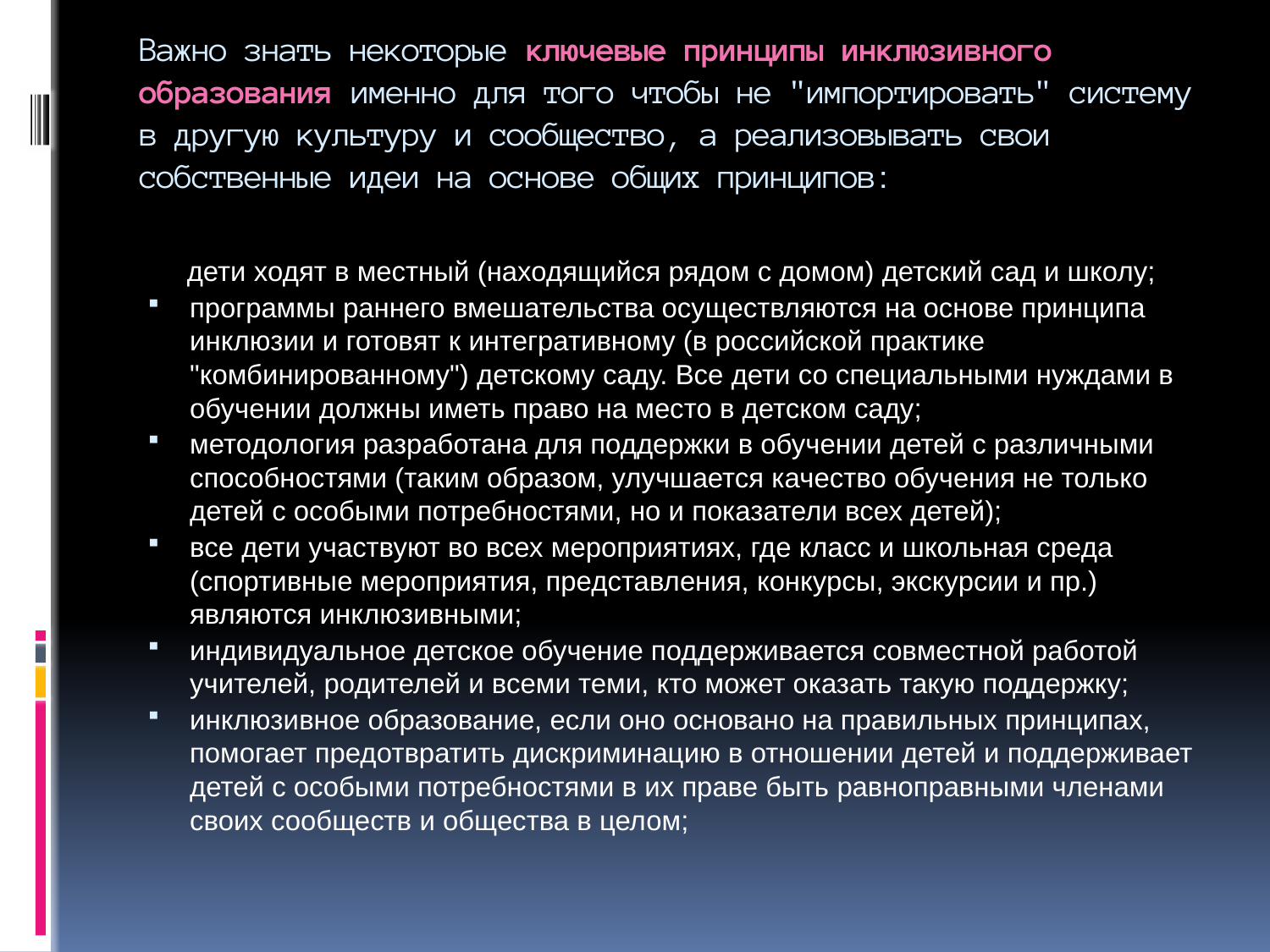

# Важно знать некоторые ключевые принципы инклюзивного образования именно для того чтобы не "импортировать" систему в другую культуру и сообщество, а реализовывать свои собственные идеи на основе общих принципов:
     дети ходят в местный (находящийся рядом с домом) детский сад и школу;
программы раннего вмешательства осуществляются на основе принципа инклюзии и готовят к интегративному (в российской практике "комбинированному") детскому саду. Все дети со специальными нуждами в обучении должны иметь право на место в детском саду;
методология разработана для поддержки в обучении детей с различными способностями (таким образом, улучшается качество обучения не только детей с особыми потребностями, но и показатели всех детей);
все дети участвуют во всех мероприятиях, где класс и школьная среда (спортивные мероприятия, представления, конкурсы, экскурсии и пр.) являются инклюзивными;
индивидуальное детское обучение поддерживается совместной работой учителей, родителей и всеми теми, кто может оказать такую поддержку;
инклюзивное образование, если оно основано на правильных принципах, помогает предотвратить дискриминацию в отношении детей и поддерживает детей с особыми потребностями в их праве быть равноправными членами своих сообществ и общества в целом;